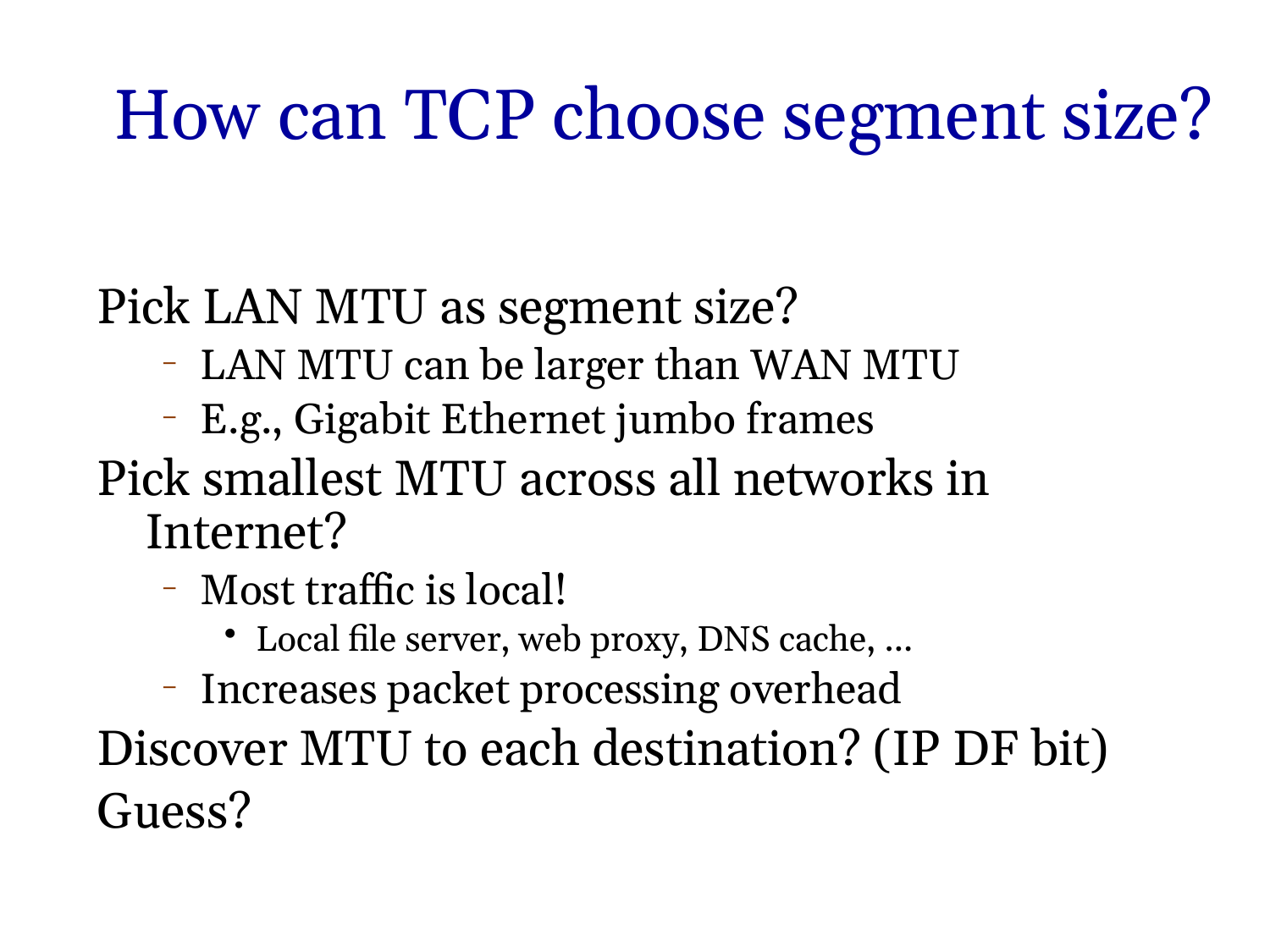

# How can TCP choose segment size?
Pick LAN MTU as segment size?
LAN MTU can be larger than WAN MTU
E.g., Gigabit Ethernet jumbo frames
Pick smallest MTU across all networks in Internet?
Most traffic is local!
Local file server, web proxy, DNS cache, ...
Increases packet processing overhead
Discover MTU to each destination? (IP DF bit)
Guess?